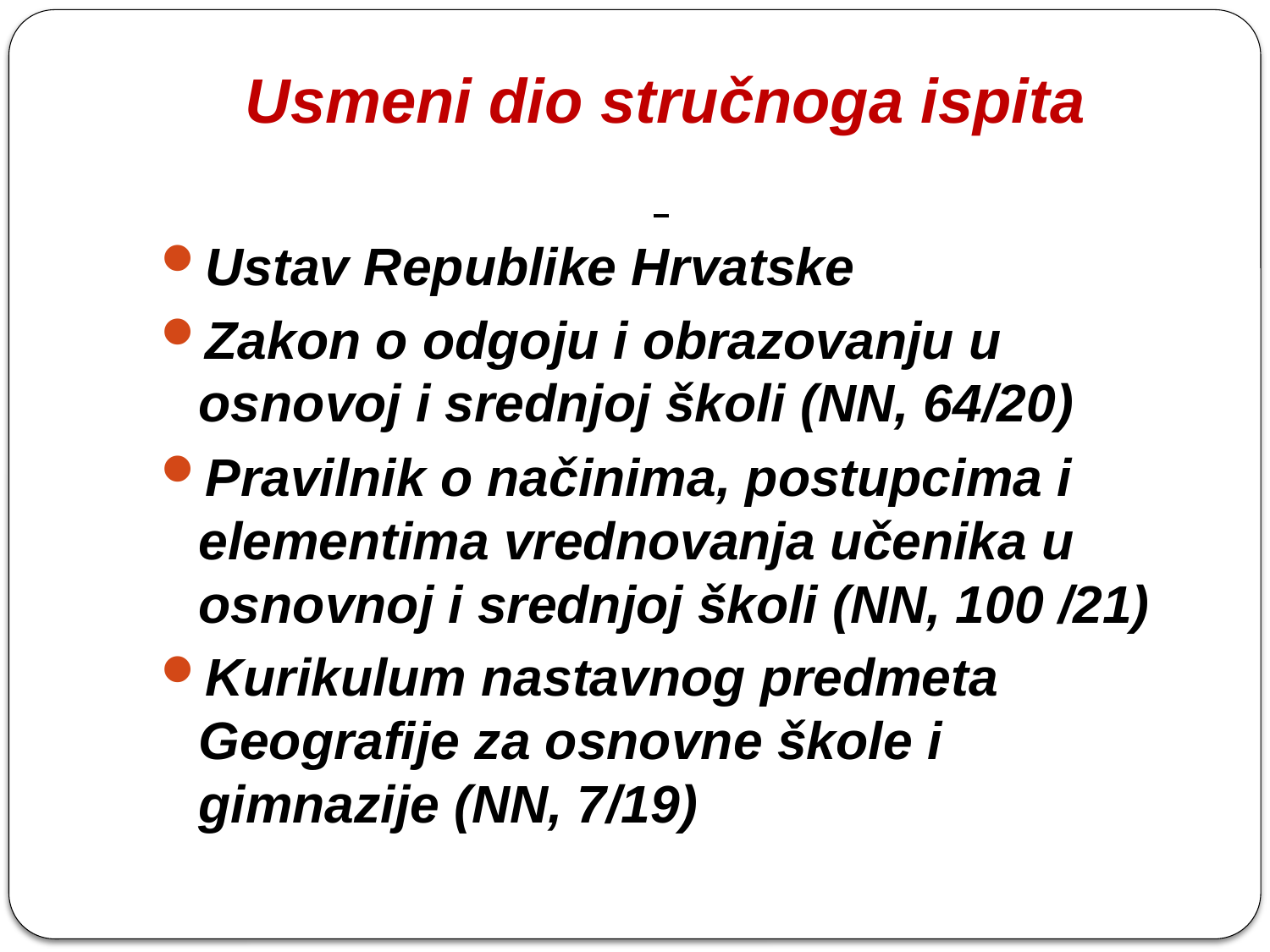

# Usmeni dio stručnoga ispita

Ustav Republike Hrvatske
Zakon o odgoju i obrazovanju u osnovoj i srednjoj školi (NN, 64/20)
Pravilnik o načinima, postupcima i elementima vrednovanja učenika u osnovnoj i srednjoj školi (NN, 100 /21)
Kurikulum nastavnog predmeta Geografije za osnovne škole i gimnazije (NN, 7/19)